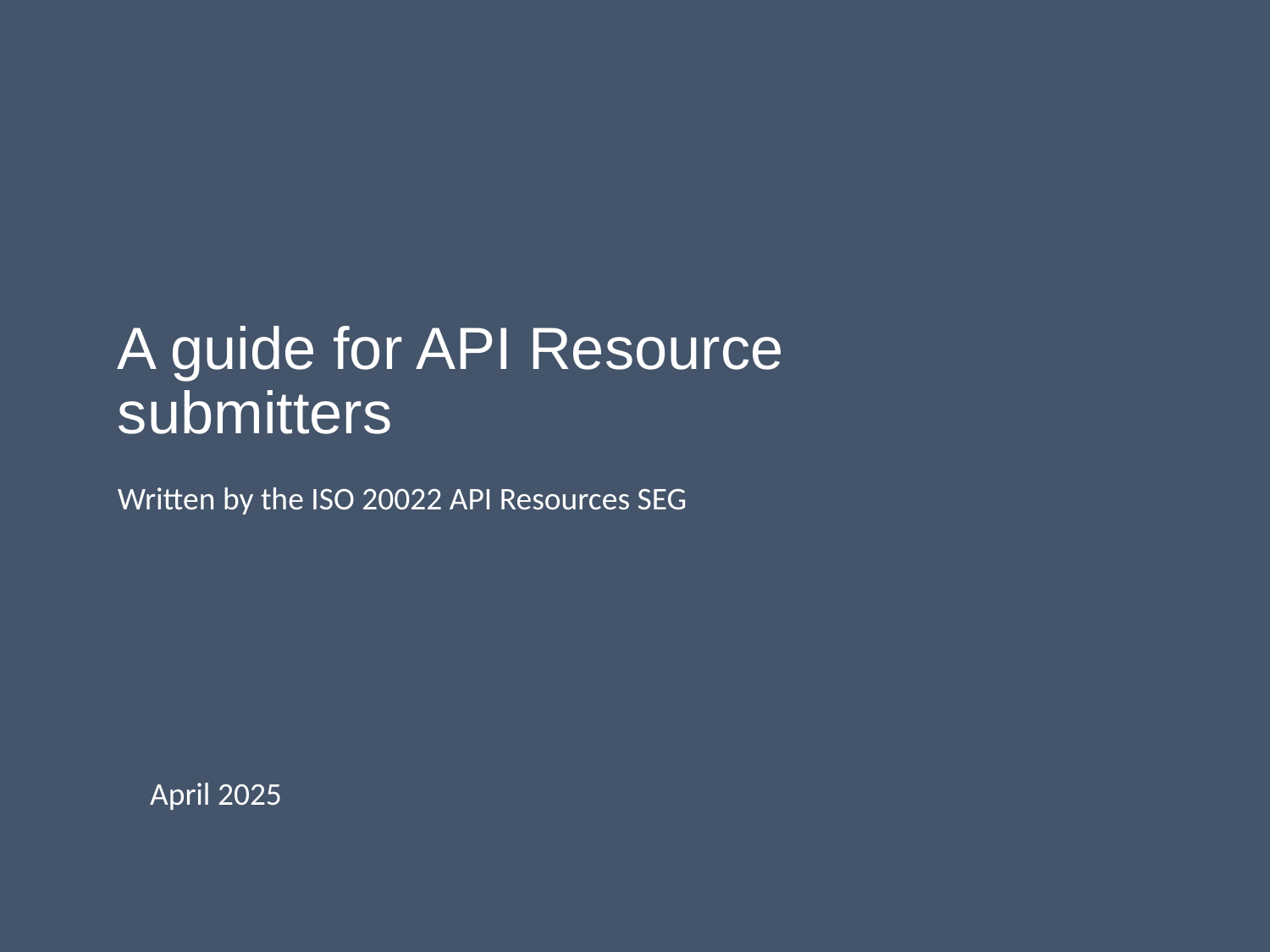

# A guide for API Resource submitters
Written by the ISO 20022 API Resources SEG
April 2025